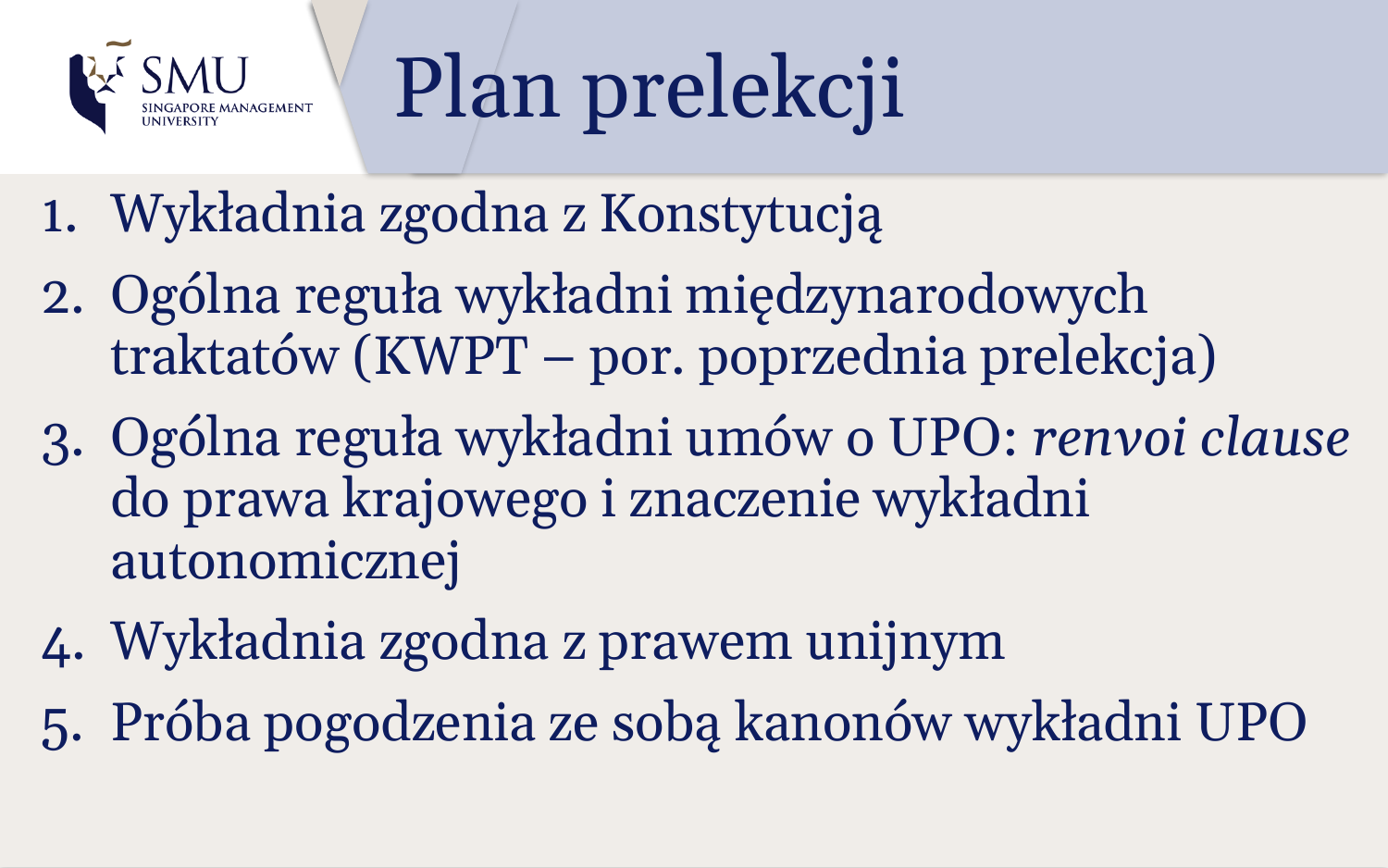

Plan prelekcji
Wykładnia zgodna z Konstytucją
Ogólna reguła wykładni międzynarodowych traktatów (KWPT – por. poprzednia prelekcja)
Ogólna reguła wykładni umów o UPO: renvoi clause do prawa krajowego i znaczenie wykładni autonomicznej
Wykładnia zgodna z prawem unijnym
Próba pogodzenia ze sobą kanonów wykładni UPO